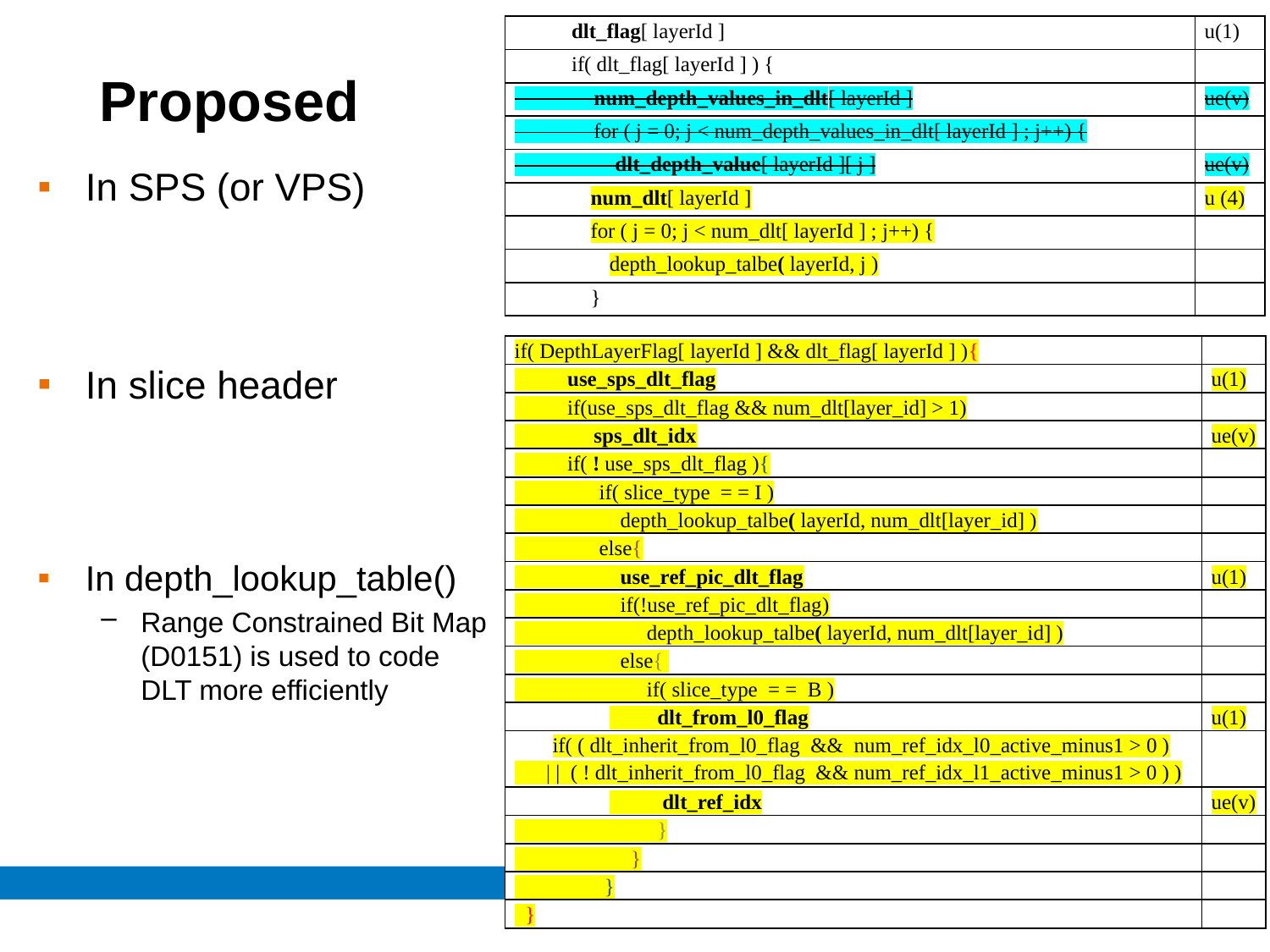

| dlt\_flag[ layerId ] | u(1) |
| --- | --- |
| if( dlt\_flag[ layerId ] ) { |  |
| num\_depth\_values\_in\_dlt[ layerId ] | ue(v) |
| for ( j = 0; j < num\_depth\_values\_in\_dlt[ layerId ] ; j++) { |  |
| dlt\_depth\_value[ layerId ][ j ] | ue(v) |
| num\_dlt[ layerId ] | u (4) |
| for ( j = 0; j < num\_dlt[ layerId ] ; j++) { |  |
| depth\_lookup\_talbe( layerId, j ) |  |
| } |  |
# Proposed
In SPS (or VPS)

In slice header

In depth_lookup_table()
Range Constrained Bit Map (D0151) is used to code DLT more efficiently
| if( DepthLayerFlag[ layerId ] && dlt\_flag[ layerId ] ){ |  |
| --- | --- |
| use\_sps\_dlt\_flag | u(1) |
| if(use\_sps\_dlt\_flag && num\_dlt[layer\_id] > 1) |  |
| sps\_dlt\_idx | ue(v) |
| if( ! use\_sps\_dlt\_flag ){ |  |
| if( slice\_type = = I ) |  |
| depth\_lookup\_talbe( layerId, num\_dlt[layer\_id] ) |  |
| else{ |  |
| use\_ref\_pic\_dlt\_flag | u(1) |
| if(!use\_ref\_pic\_dlt\_flag) |  |
| depth\_lookup\_talbe( layerId, num\_dlt[layer\_id] ) |  |
| else{ |  |
| if( slice\_type = = B ) |  |
| dlt\_from\_l0\_flag | u(1) |
| if( ( dlt\_inherit\_from\_l0\_flag && num\_ref\_idx\_l0\_active\_minus1 > 0 ) | | ( ! dlt\_inherit\_from\_l0\_flag && num\_ref\_idx\_l1\_active\_minus1 > 0 ) ) |  |
| dlt\_ref\_idx | ue(v) |
| } |  |
| } |  |
| } |  |
| } |  |
5